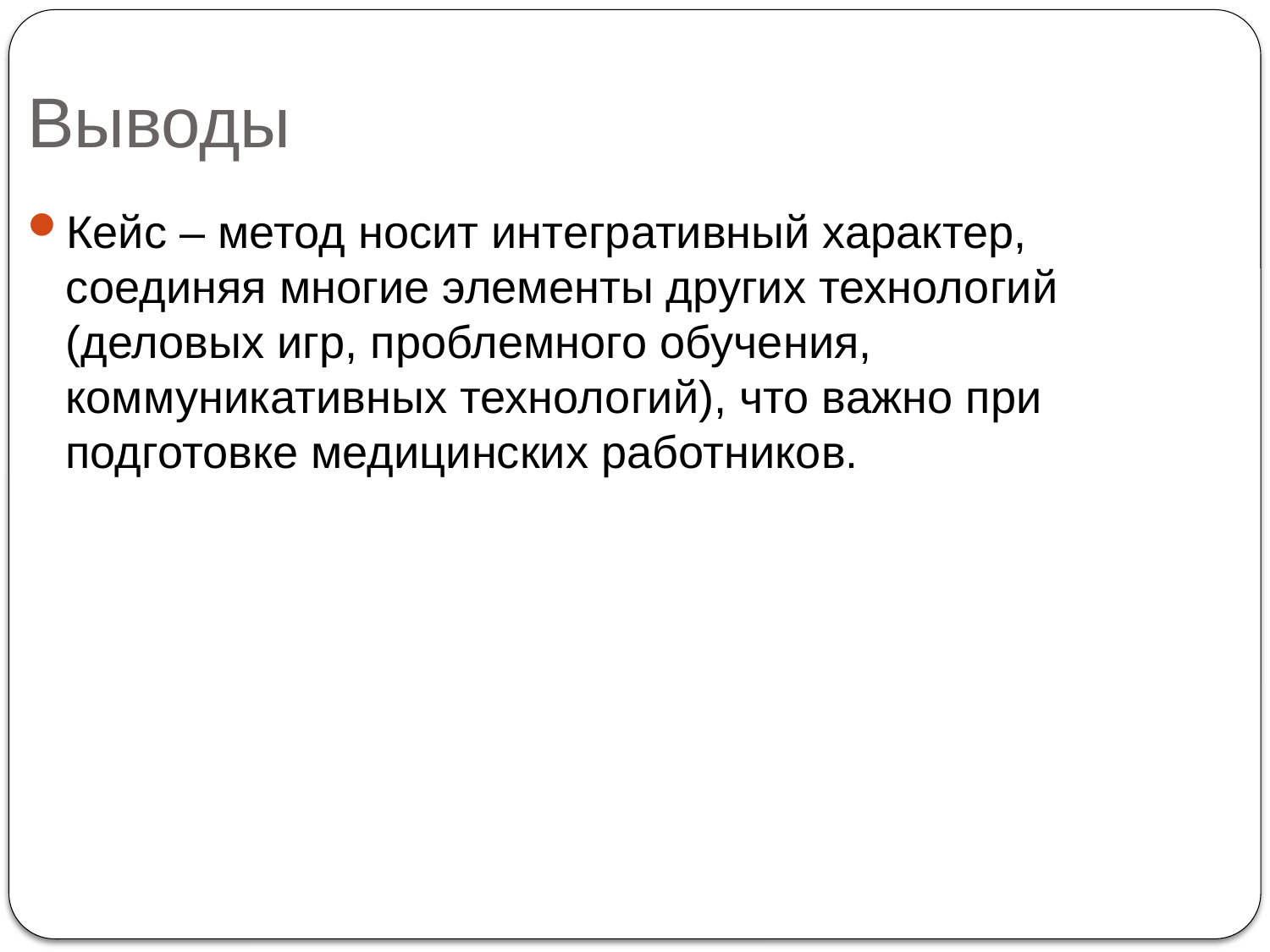

# Выводы
Кейс – метод носит интегративный характер, соединяя многие элементы других технологий (деловых игр, проблемного обучения, коммуникативных технологий), что важно при подготовке медицинских работников.